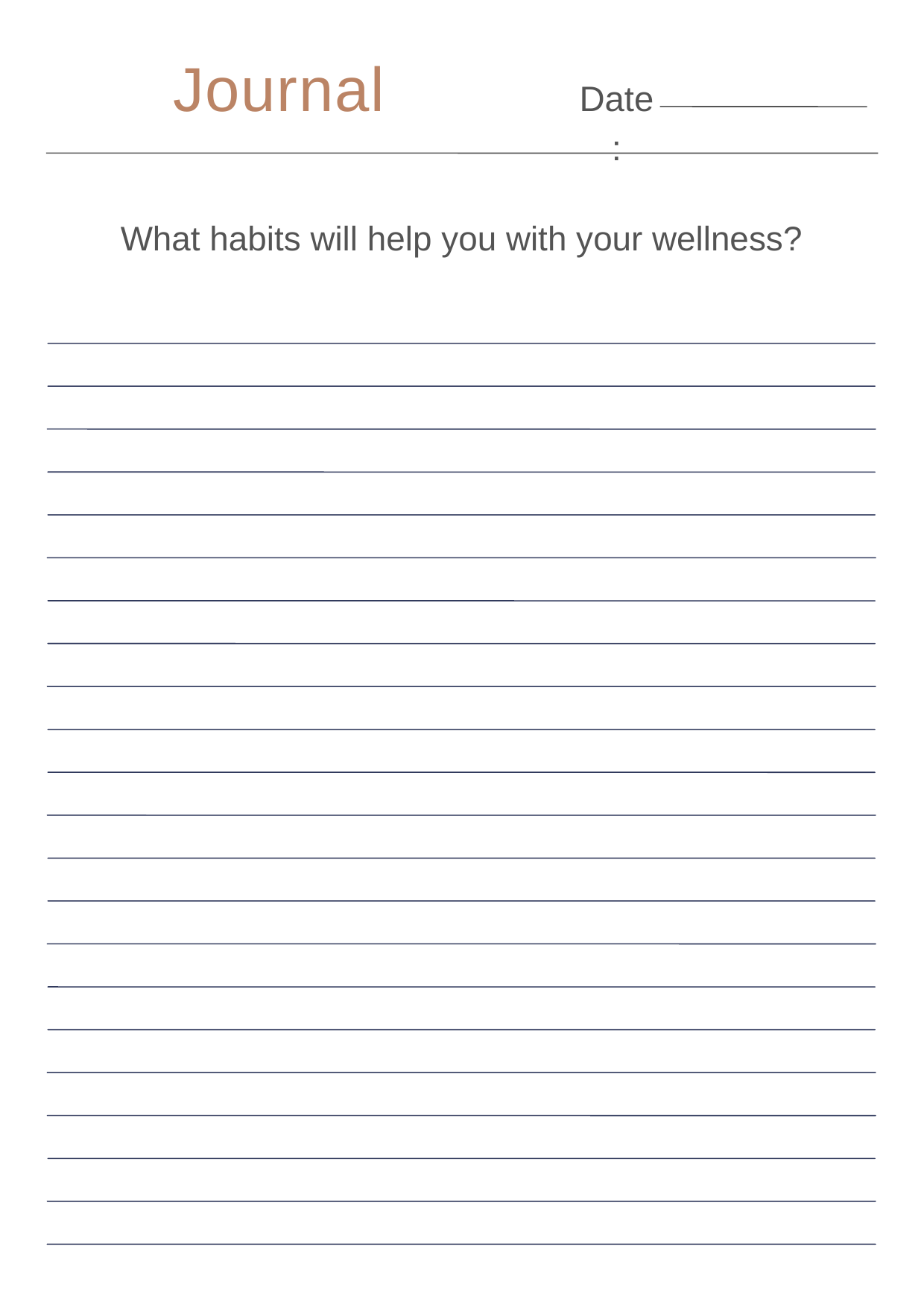

Journal
Date:

What habits will help you with your wellness?